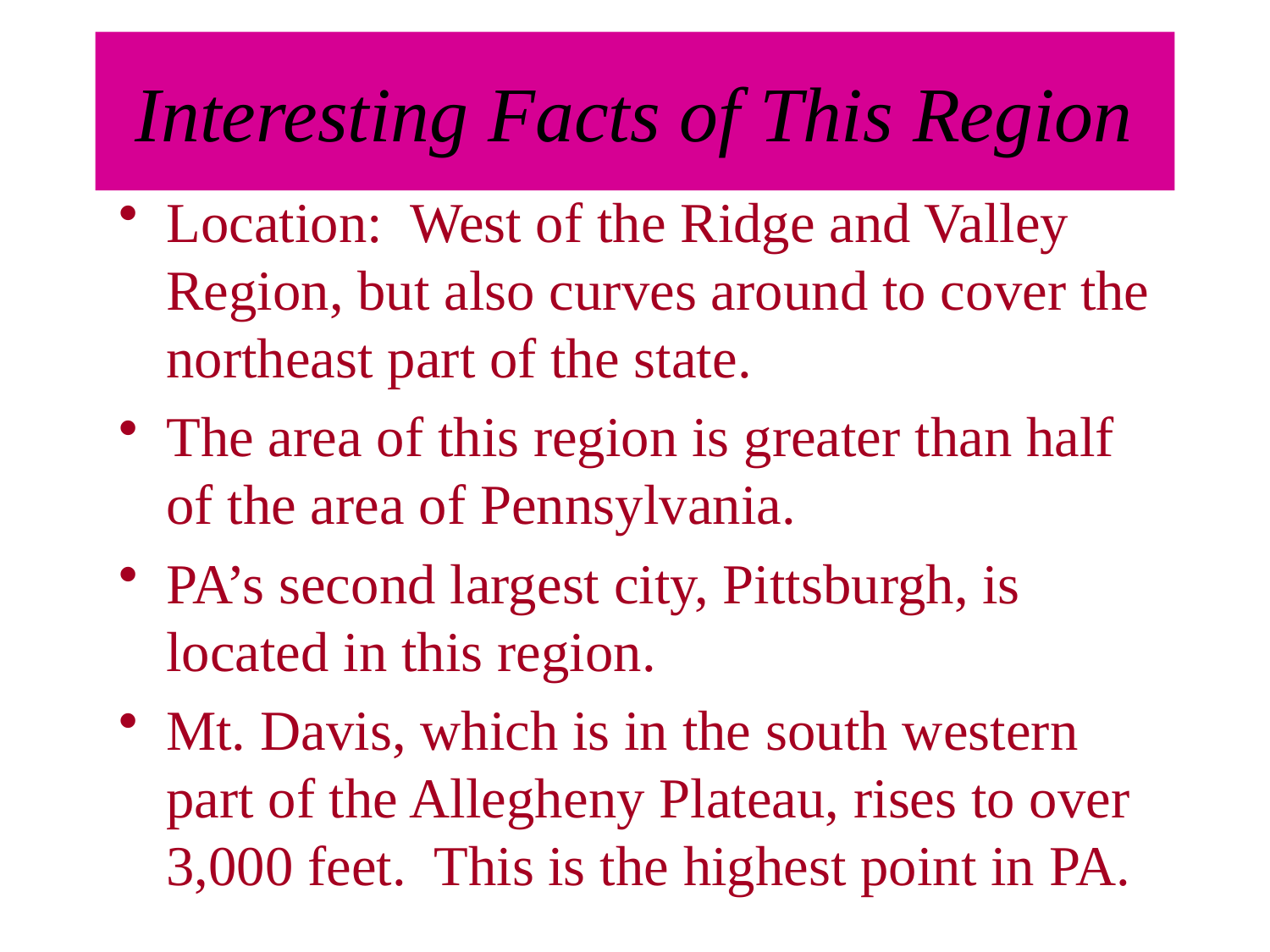

# Interesting Facts of This Region
Location:  West of the Ridge and Valley Region, but also curves around to cover the northeast part of the state.
The area of this region is greater than half of the area of Pennsylvania.
PA’s second largest city, Pittsburgh, is located in this region.
Mt. Davis, which is in the south western part of the Allegheny Plateau, rises to over 3,000 feet.  This is the highest point in PA.